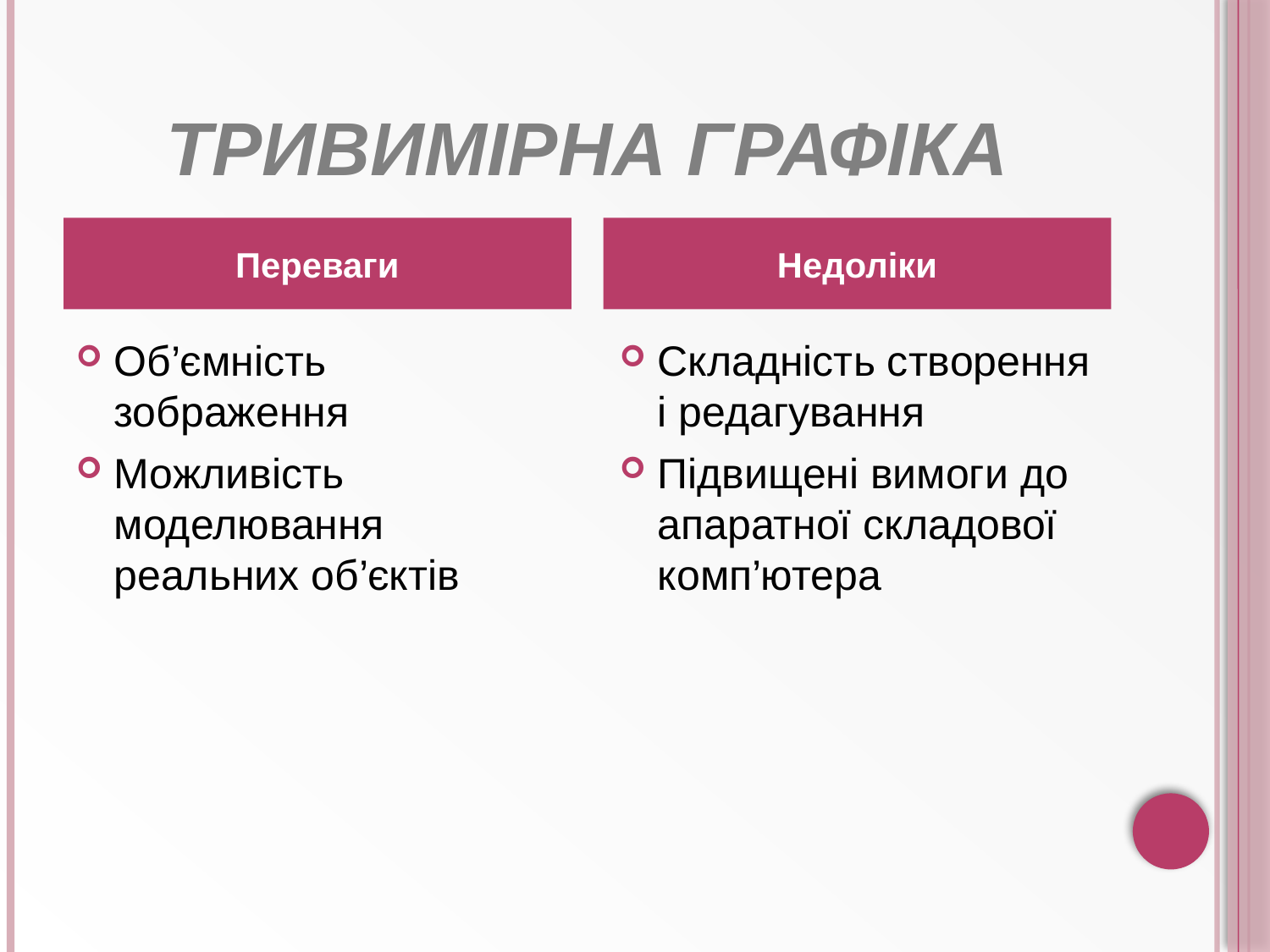

# Тривимірна графіка
Переваги
Недоліки
Об’ємність зображення
Можливість моделювання реальних об’єктів

Складність створення і редагування
Підвищені вимоги до  апаратної складової комп’ютера